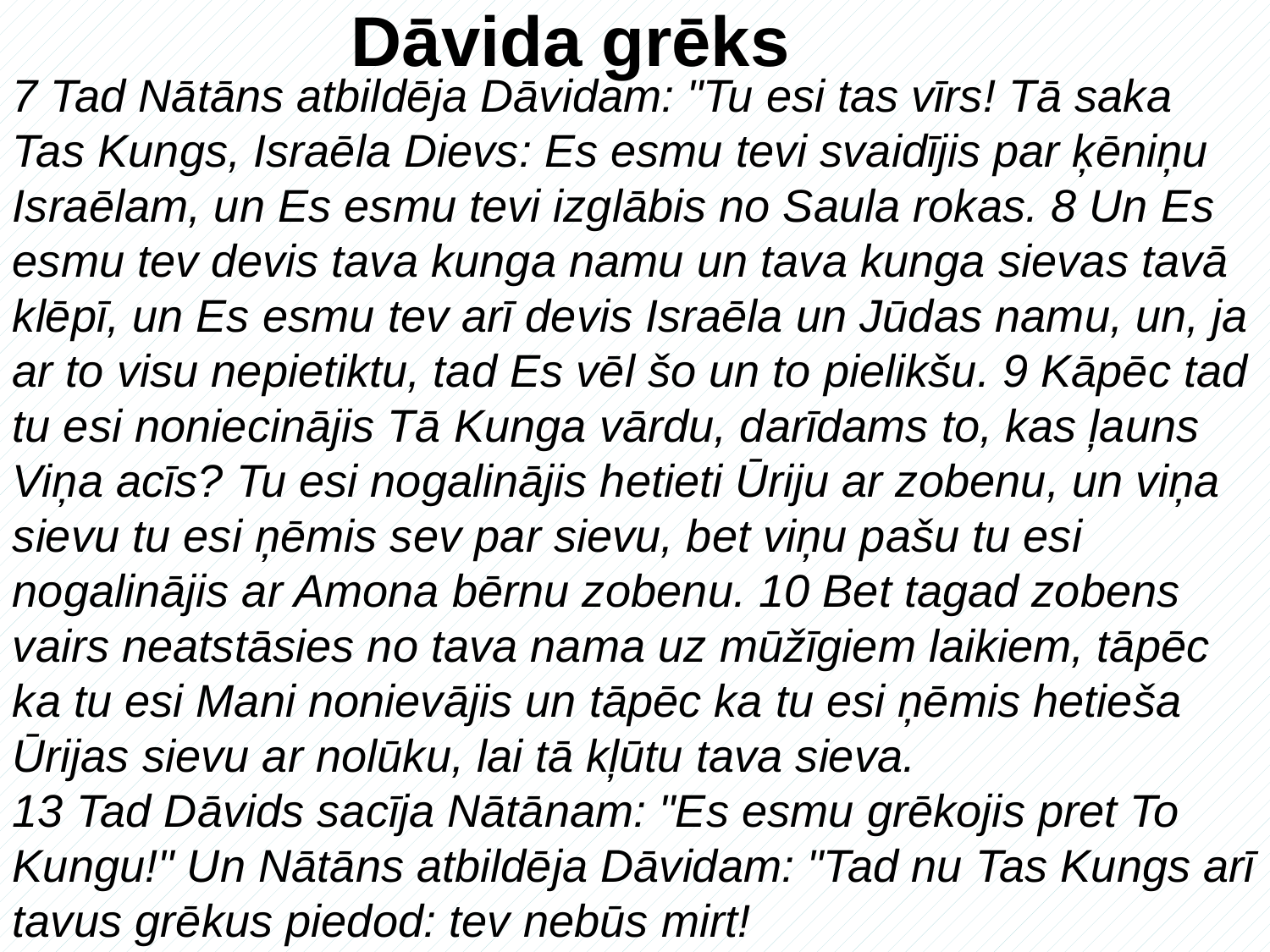

Dāvida grēks
7 Tad Nātāns atbildēja Dāvidam: "Tu esi tas vīrs! Tā saka Tas Kungs, Israēla Dievs: Es esmu tevi svaidījis par ķēniņu Israēlam, un Es esmu tevi izglābis no Saula rokas. 8 Un Es esmu tev devis tava kunga namu un tava kunga sievas tavā klēpī, un Es esmu tev arī devis Israēla un Jūdas namu, un, ja ar to visu nepietiktu, tad Es vēl šo un to pielikšu. 9 Kāpēc tad tu esi noniecinājis Tā Kunga vārdu, darīdams to, kas ļauns Viņa acīs? Tu esi nogalinājis hetieti Ūriju ar zobenu, un viņa sievu tu esi ņēmis sev par sievu, bet viņu pašu tu esi nogalinājis ar Amona bērnu zobenu. 10 Bet tagad zobens vairs neatstāsies no tava nama uz mūžīgiem laikiem, tāpēc ka tu esi Mani nonievājis un tāpēc ka tu esi ņēmis hetieša Ūrijas sievu ar nolūku, lai tā kļūtu tava sieva.
13 Tad Dāvids sacīja Nātānam: "Es esmu grēkojis pret To Kungu!" Un Nātāns atbildēja Dāvidam: "Tad nu Tas Kungs arī tavus grēkus piedod: tev nebūs mirt!